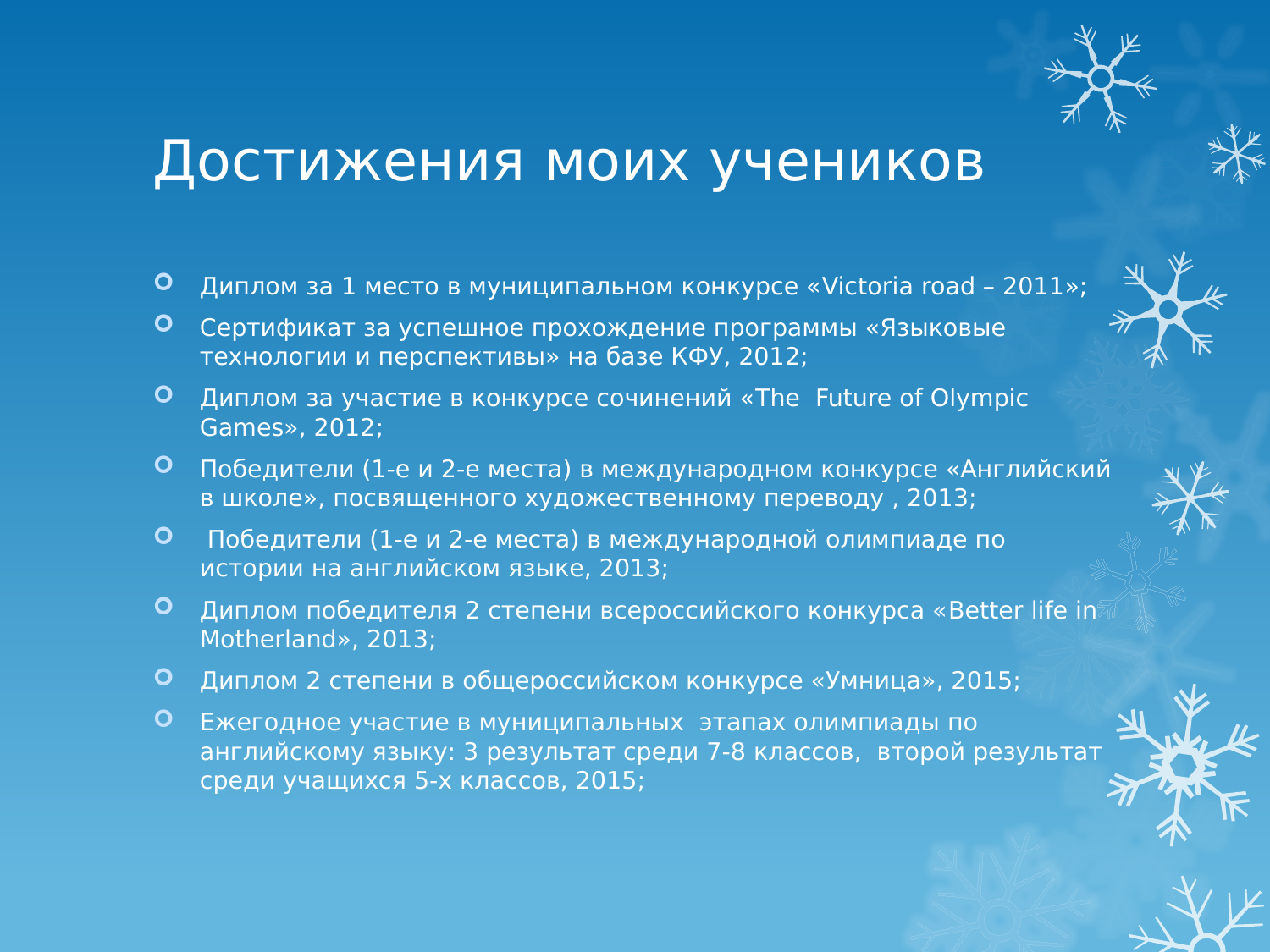

# Достижения моих учеников
Диплом за 1 место в муниципальном конкурсе «Victoria road – 2011»;
Сертификат за успешное прохождение программы «Языковые технологии и перспективы» на базе КФУ, 2012;
Диплом за участие в конкурсе сочинений «The  Future of Olympic Games», 2012;
Победители (1-е и 2-е места) в международном конкурсе «Английский в школе», посвященного художественному переводу , 2013;
 Победители (1-е и 2-е места) в международной олимпиаде по истории на английском языке, 2013;
Диплом победителя 2 степени всероссийского конкурса «Better life in Motherland», 2013;
Диплом 2 степени в общероссийском конкурсе «Умница», 2015;
Ежегодное участие в муниципальных  этапах олимпиады по английскому языку: 3 результат среди 7-8 классов,  второй результат среди учащихся 5-х классов, 2015;